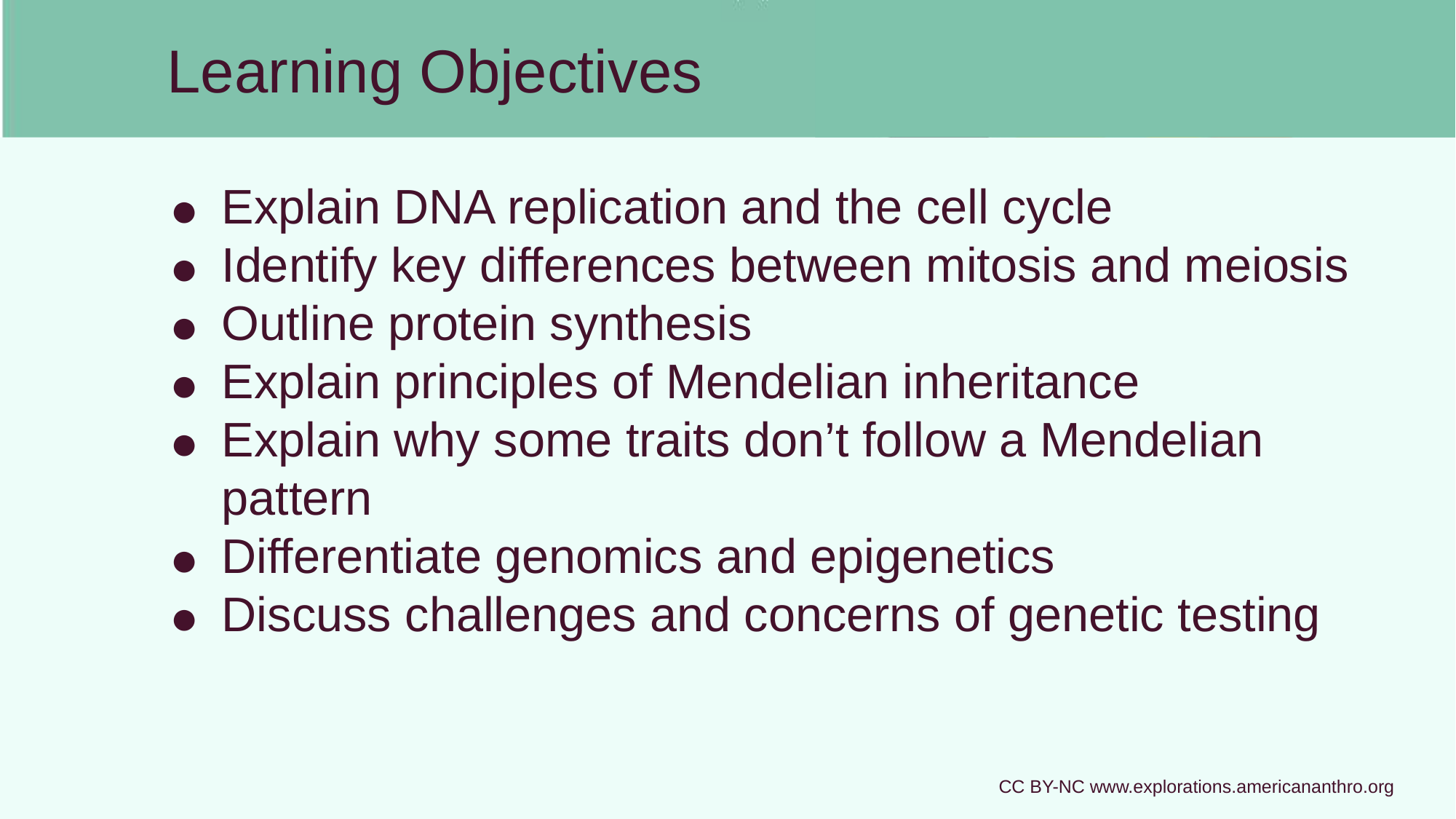

# Learning Objectives
Explain DNA replication and the cell cycle
Identify key differences between mitosis and meiosis
Outline protein synthesis
Explain principles of Mendelian inheritance
Explain why some traits don’t follow a Mendelian pattern
Differentiate genomics and epigenetics
Discuss challenges and concerns of genetic testing